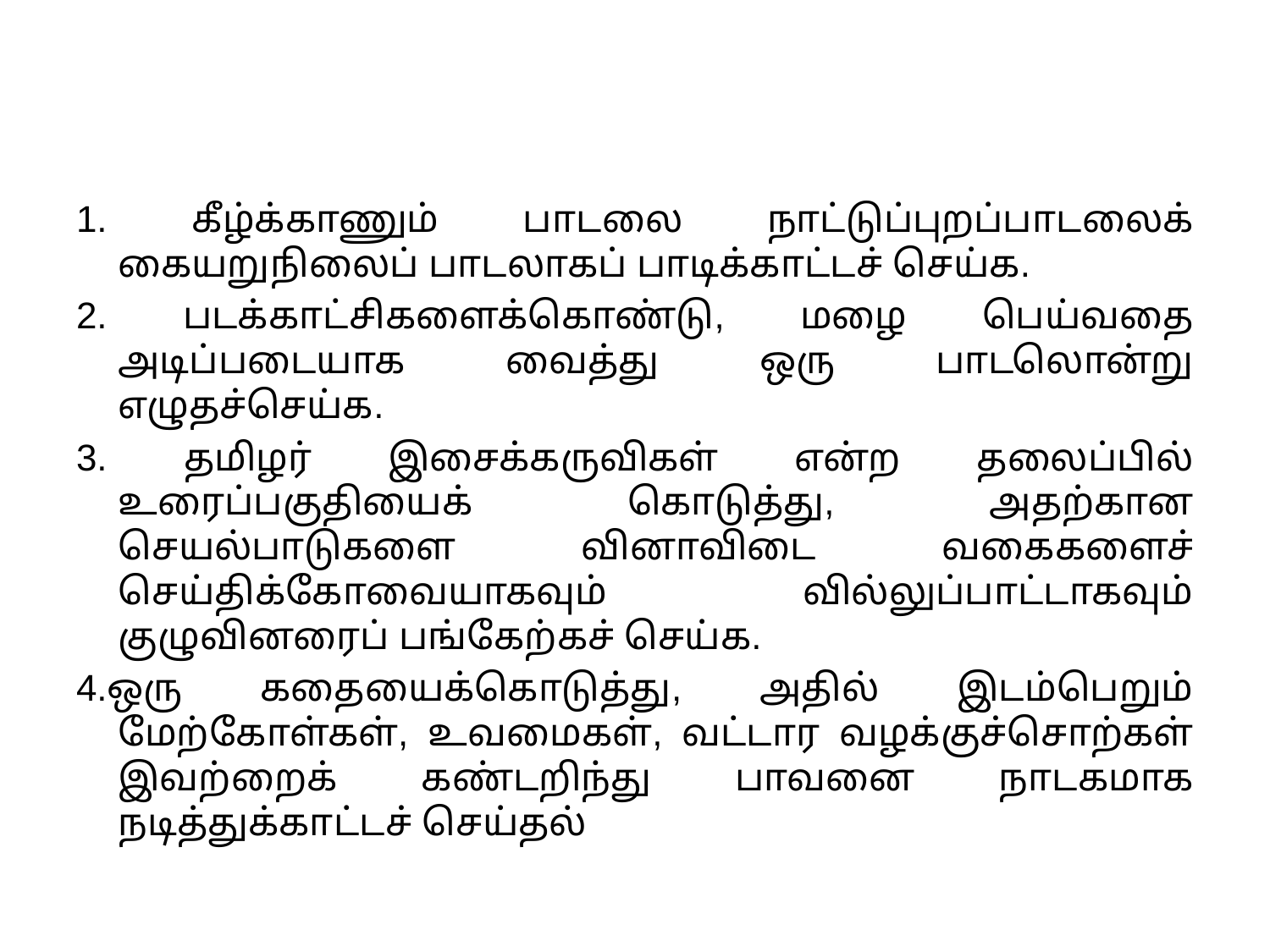

1. கீழ்க்காணும் பாடலை நாட்டுப்புறப்பாடலைக் கையறுநிலைப் பாடலாகப் பாடிக்காட்டச் செய்க.
2. படக்காட்சிகளைக்கொண்டு, மழை பெய்வதை அடிப்படையாக வைத்து ஒரு பாடலொன்று எழுதச்செய்க.
3. தமிழர் இசைக்கருவிகள் என்ற தலைப்பில் உரைப்பகுதியைக் கொடுத்து, அதற்கான செயல்பாடுகளை வினாவிடை வகைகளைச் செய்திக்கோவையாகவும் வில்லுப்பாட்டாகவும் குழுவினரைப் பங்கேற்கச் செய்க.
4.ஒரு கதையைக்கொடுத்து, அதில் இடம்பெறும் மேற்கோள்கள், உவமைகள், வட்டார வழக்குச்சொற்கள் இவற்றைக் கண்டறிந்து பாவனை நாடகமாக நடித்துக்காட்டச் செய்தல்